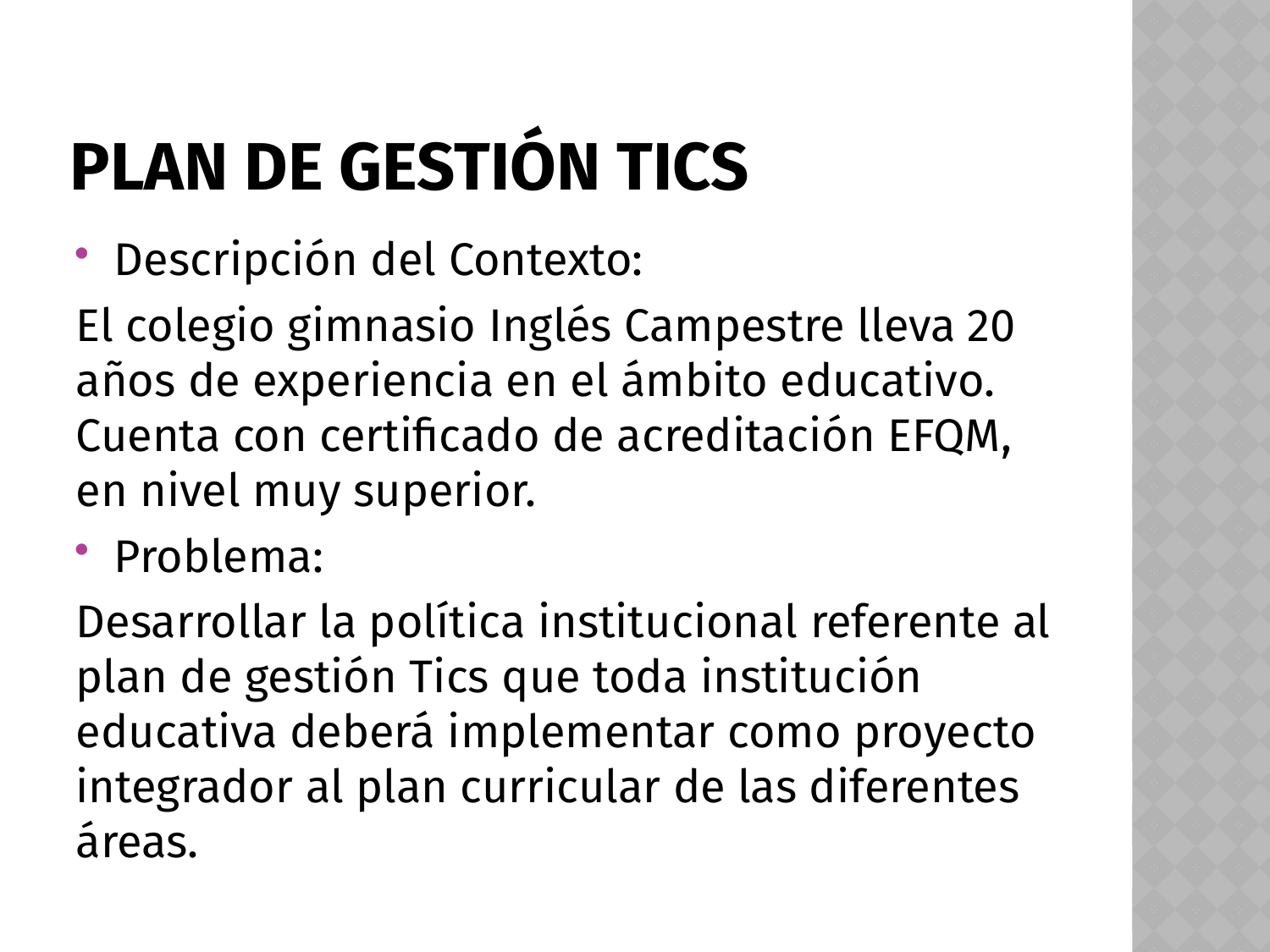

# Plan de Gestión Tics
Descripción del Contexto:
El colegio gimnasio Inglés Campestre lleva 20 años de experiencia en el ámbito educativo. Cuenta con certificado de acreditación EFQM, en nivel muy superior.
Problema:
Desarrollar la política institucional referente al plan de gestión Tics que toda institución educativa deberá implementar como proyecto integrador al plan curricular de las diferentes áreas.